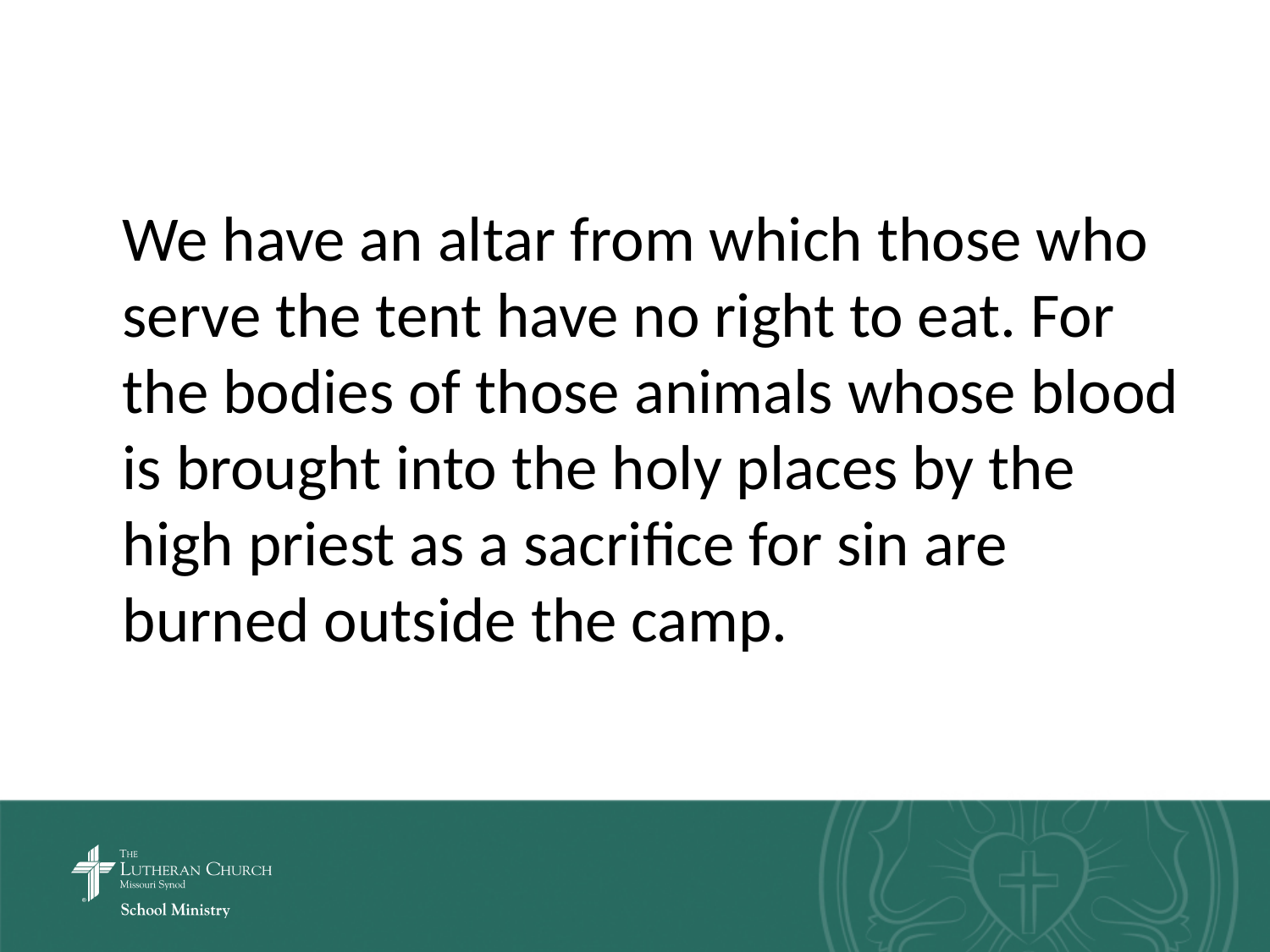

We have an altar from which those who serve the tent have no right to eat. For the bodies of those animals whose blood is brought into the holy places by the high priest as a sacrifice for sin are burned outside the camp.